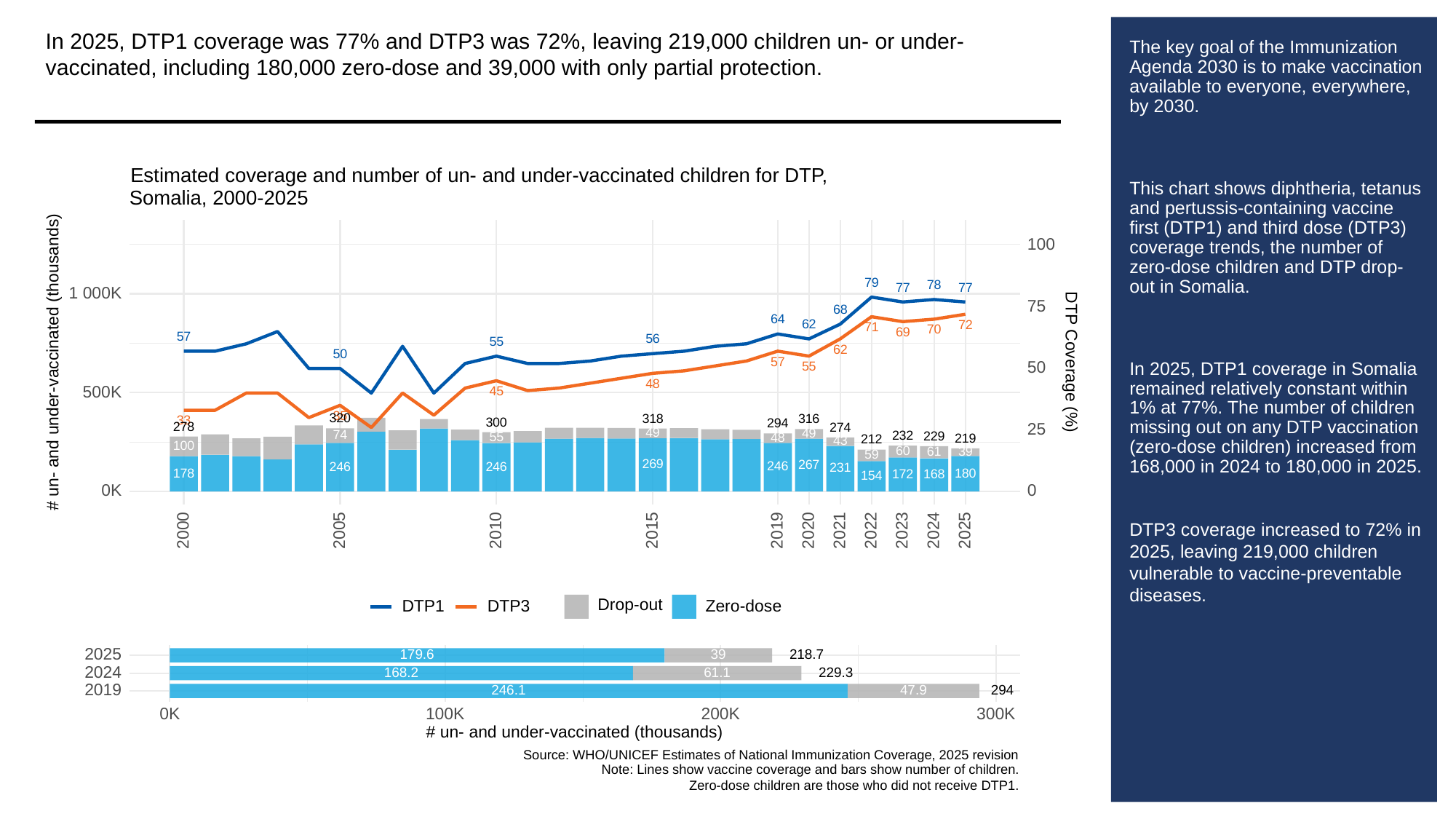

In 2025, DTP1 coverage was 77% and DTP3 was 72%, leaving 219,000 children un- or under-vaccinated, including 180,000 zero-dose and 39,000 with only partial protection.
# The key goal of the Immunization Agenda 2030 is to make vaccination available to everyone, everywhere, by 2030.

This chart shows diphtheria, tetanus and pertussis-containing vaccine first (DTP1) and third dose (DTP3) coverage trends, the number of zero-dose children and DTP drop-out in Somalia.

In 2025, DTP1 coverage in Somalia remained relatively constant within 1% at 77%. The number of children missing out on any DTP vaccination (zero-dose children) increased from 168,000 in 2024 to 180,000 in 2025.

DTP3 coverage increased to 72% in 2025, leaving 219,000 children vulnerable to vaccine-preventable diseases.

Estimated coverage and number of un- and under-vaccinated children for DTP,
Somalia, 2000-2025

100

79
78
77
77
1 000K

75
68

64
62
72
71
70
69
57
56
55

62
50
# un- and under-vaccinated (thousands)
DTP Coverage (%)
57
50
55
48
500K
45

35
320
318
316
33

300

294
278
274
25

49

49

74
232

229

55
48

219

212

43

100

60
39
61

59

269
267

246
246
246
231
180
178
172
168
154
0K
0

2023
2000
2005
2010
2015
2019
2020
2021
2022
2024
2025

Drop-out
DTP3
Zero-dose
DTP1

2025
39
179.6
218.7

2024
229.3
168.2
61.1

2019
246.1
47.9
294

300K
0K
100K
200K
# un- and under-vaccinated (thousands)
Source: WHO/UNICEF Estimates of National Immunization Coverage, 2025 revision
Note: Lines show vaccine coverage and bars show number of children.
Zero-dose children are those who did not receive DTP1.